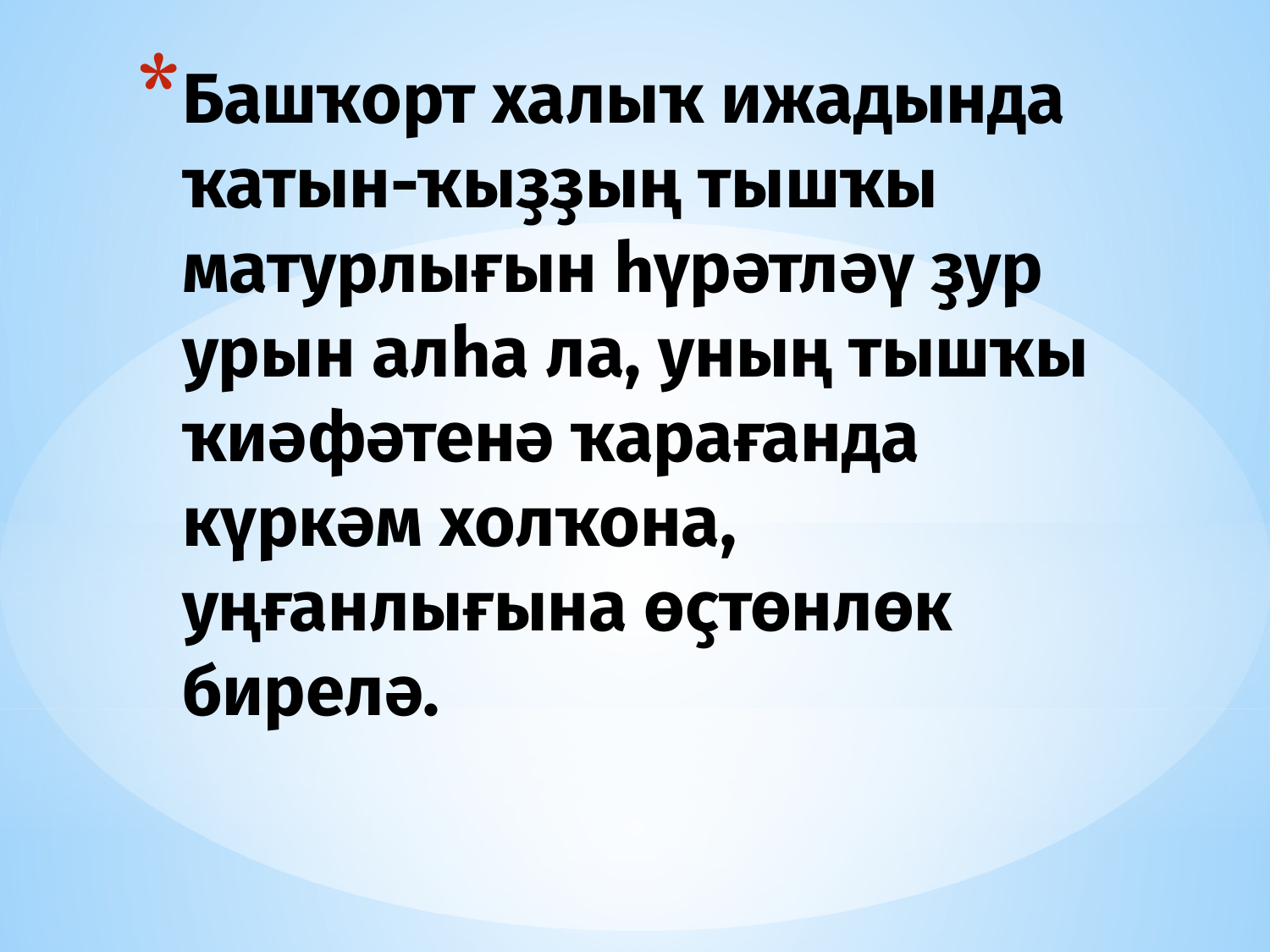

# Башҡорт халыҡ ижадында ҡатын-ҡыҙҙың тышҡы матурлығын һүрәтләү ҙур урын алһа ла, уның тышҡы ҡиәфәтенә ҡарағанда күркәм холҡона, уңғанлығына өҫтөнлөк бирелә.